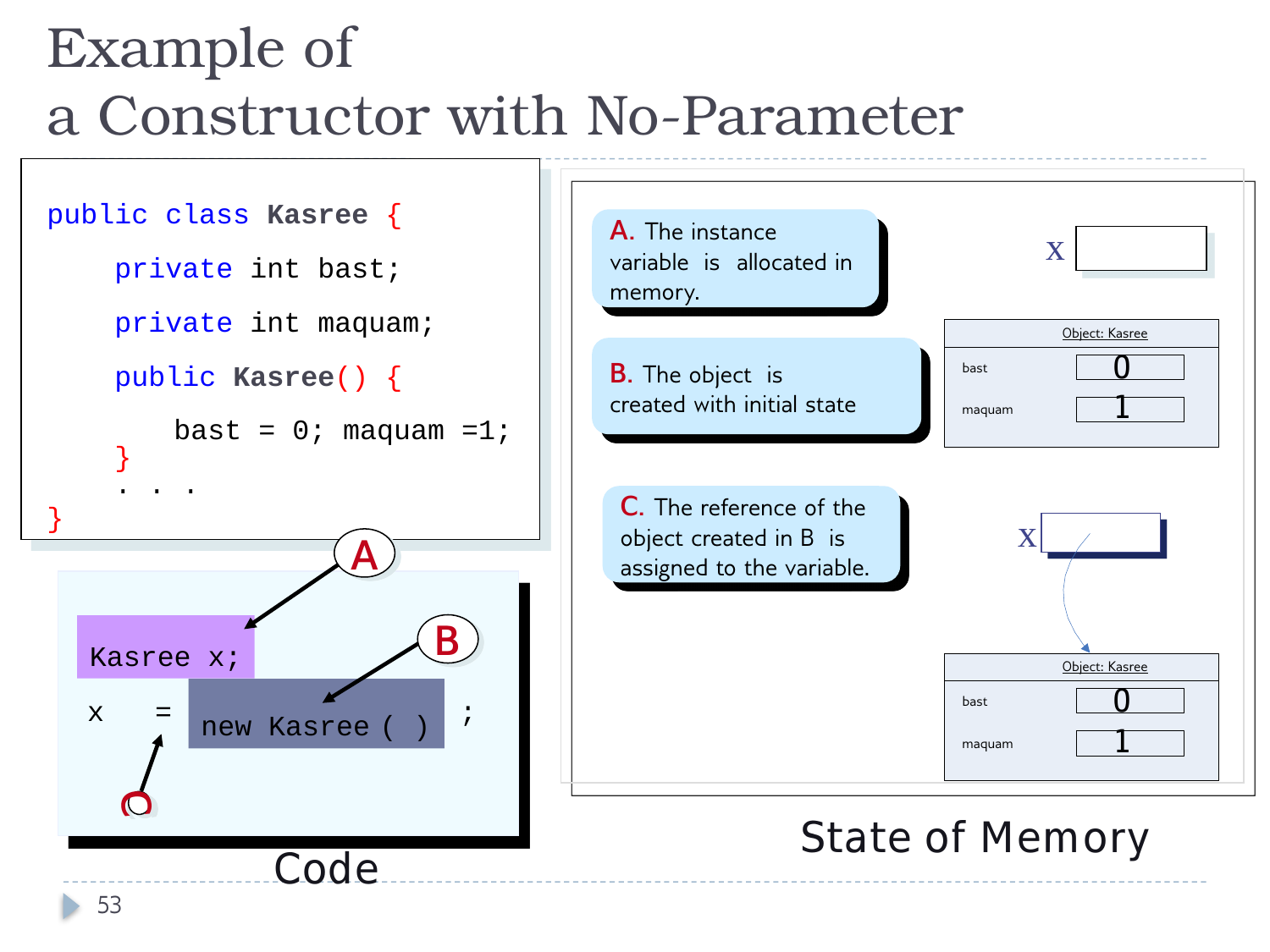

# Example of a Constructor with No-Parameter

public class Kasree {

    private int bast;

    private int maquam;

    public Kasree() {

	bast = 0; maquam =1;
    }
    . . .
}

A. The instance variable  is 	allocated in memory.
x

Object: Kasree
0

bast
1

maquam
B. The object  is 	created with initial state
C. The reference of the object created in B  is assigned to the variable.

x

A

B

Kasree x;

x   =                 ;

Object: Kasree
0

bast
1

maquam
new Kasree ( )

C

State of Memory
Code
53